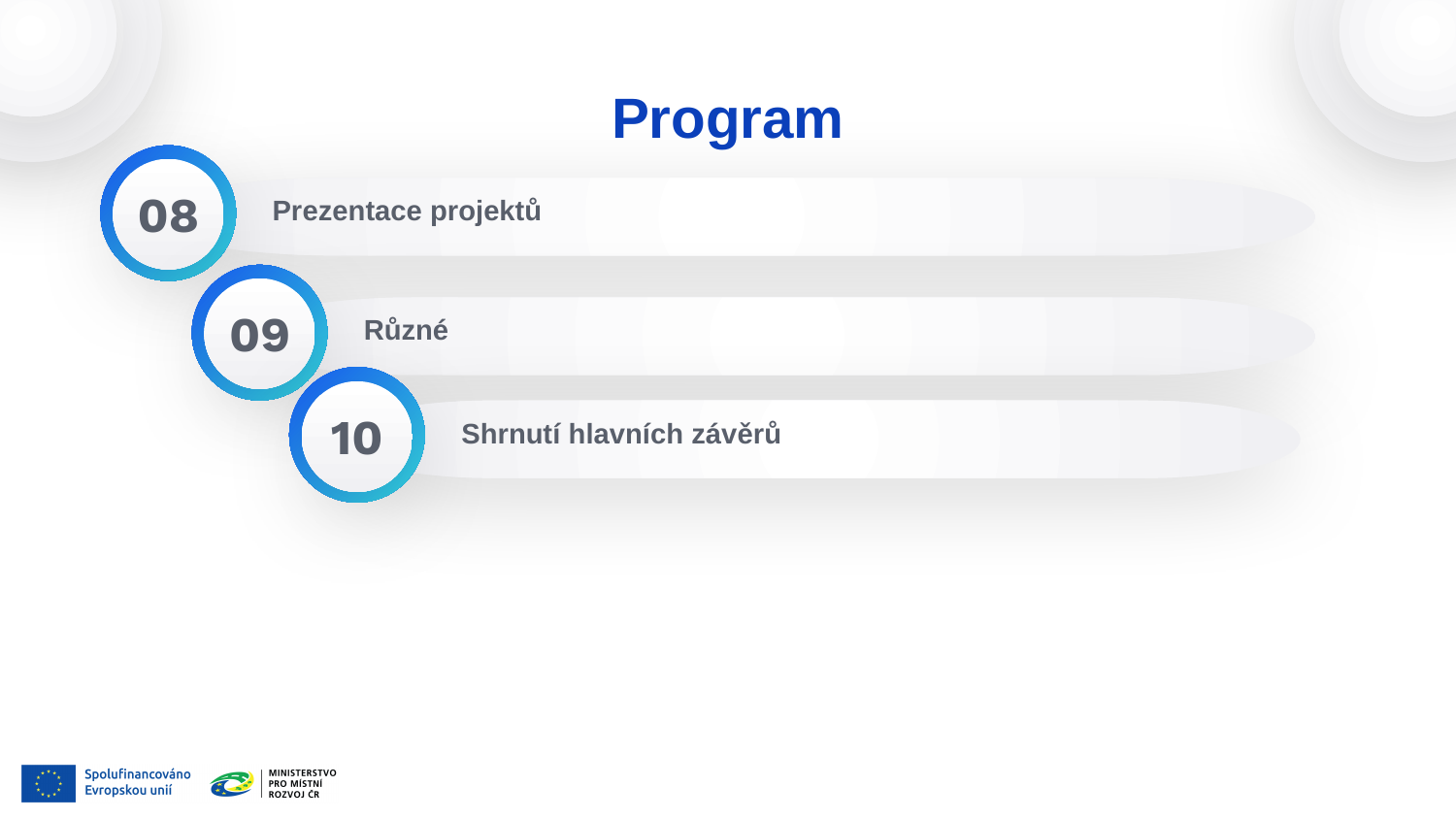

# Program

08

Prezentace projektů

09

Různé

10

Shrnutí hlavních závěrů